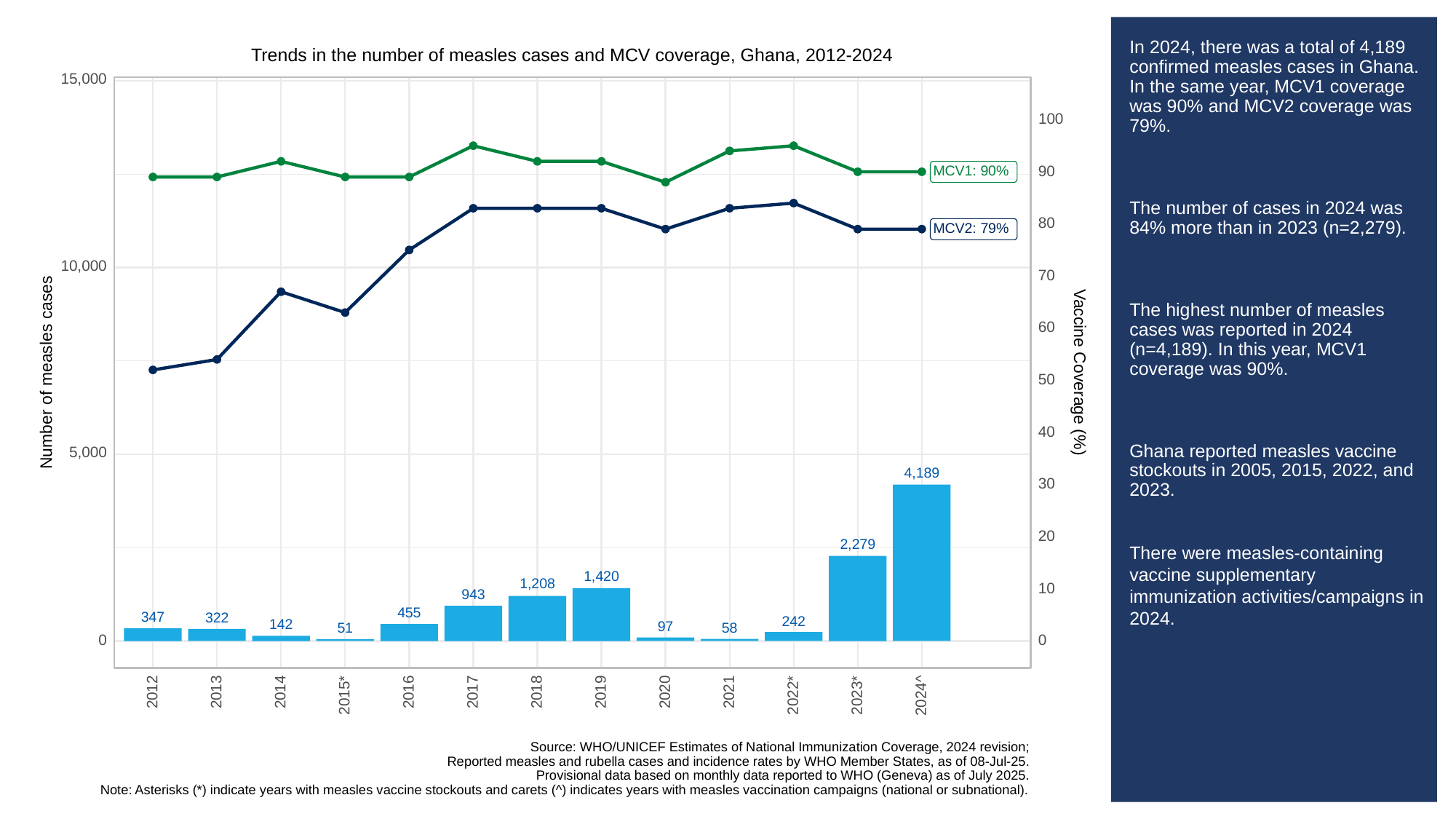

# In 2024, there was a total of 4,189 confirmed measles cases in Ghana. In the same year, MCV1 coverage was 90% and MCV2 coverage was 79%.

The number of cases in 2024 was 84% more than in 2023 (n=2,279).

The highest number of measles cases was reported in 2024 (n=4,189). In this year, MCV1 coverage was 90%.

Ghana reported measles vaccine stockouts in 2005, 2015, 2022, and 2023.

There were measles-containing vaccine supplementary immunization activities/campaigns in 2024.

Trends in the number of measles cases and MCV coverage, Ghana, 2012-2024
15,000

100

90
MCV1: 90%

80

MCV2: 79%

10,000

70

60

Vaccine Coverage (%)

Number of measles cases
50
40
5,000

4,189
30

20
2,279

1,420
1,208
10

943

455
347
322
242
142
97
58
51

0
0

2013
2012
2014
2016
2017
2018
2019
2020
2021
2023*
2015*
2022*
2024^
Source: WHO/UNICEF Estimates of National Immunization Coverage, 2024 revision;
Reported measles and rubella cases and incidence rates by WHO Member States, as of 08-Jul-25.
Provisional data based on monthly data reported to WHO (Geneva) as of July 2025.
Note: Asterisks (*) indicate years with measles vaccine stockouts and carets (^) indicates years with measles vaccination campaigns (national or subnational).